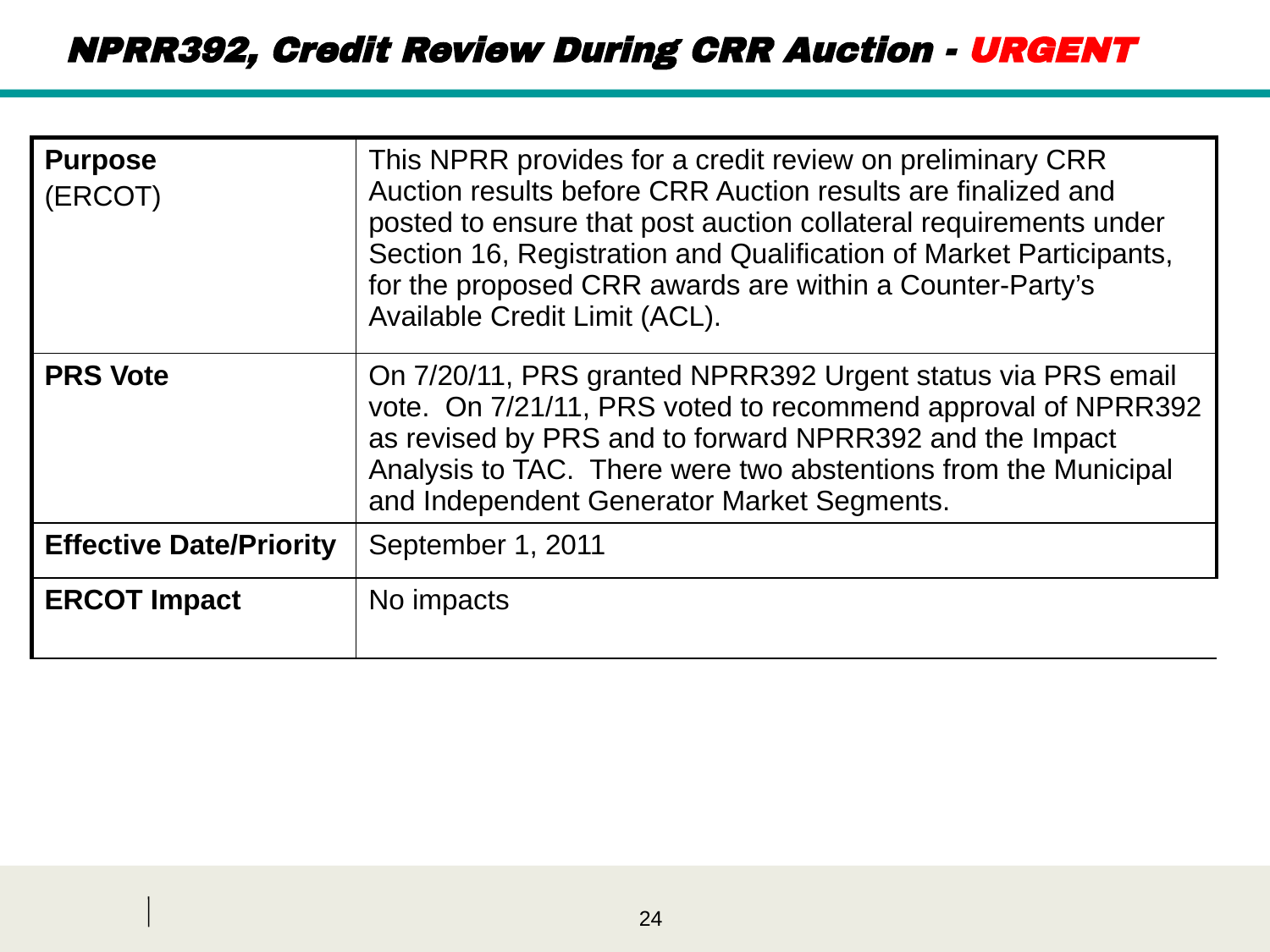

NPRR392, Credit Review During CRR Auction - URGENT
| Purpose (ERCOT) | This NPRR provides for a credit review on preliminary CRR Auction results before CRR Auction results are finalized and posted to ensure that post auction collateral requirements under Section 16, Registration and Qualification of Market Participants, for the proposed CRR awards are within a Counter-Party’s Available Credit Limit (ACL). |
| --- | --- |
| PRS Vote | On 7/20/11, PRS granted NPRR392 Urgent status via PRS email vote. On 7/21/11, PRS voted to recommend approval of NPRR392 as revised by PRS and to forward NPRR392 and the Impact Analysis to TAC. There were two abstentions from the Municipal and Independent Generator Market Segments. |
| Effective Date/Priority | September 1, 2011 |
| ERCOT Impact | No impacts |